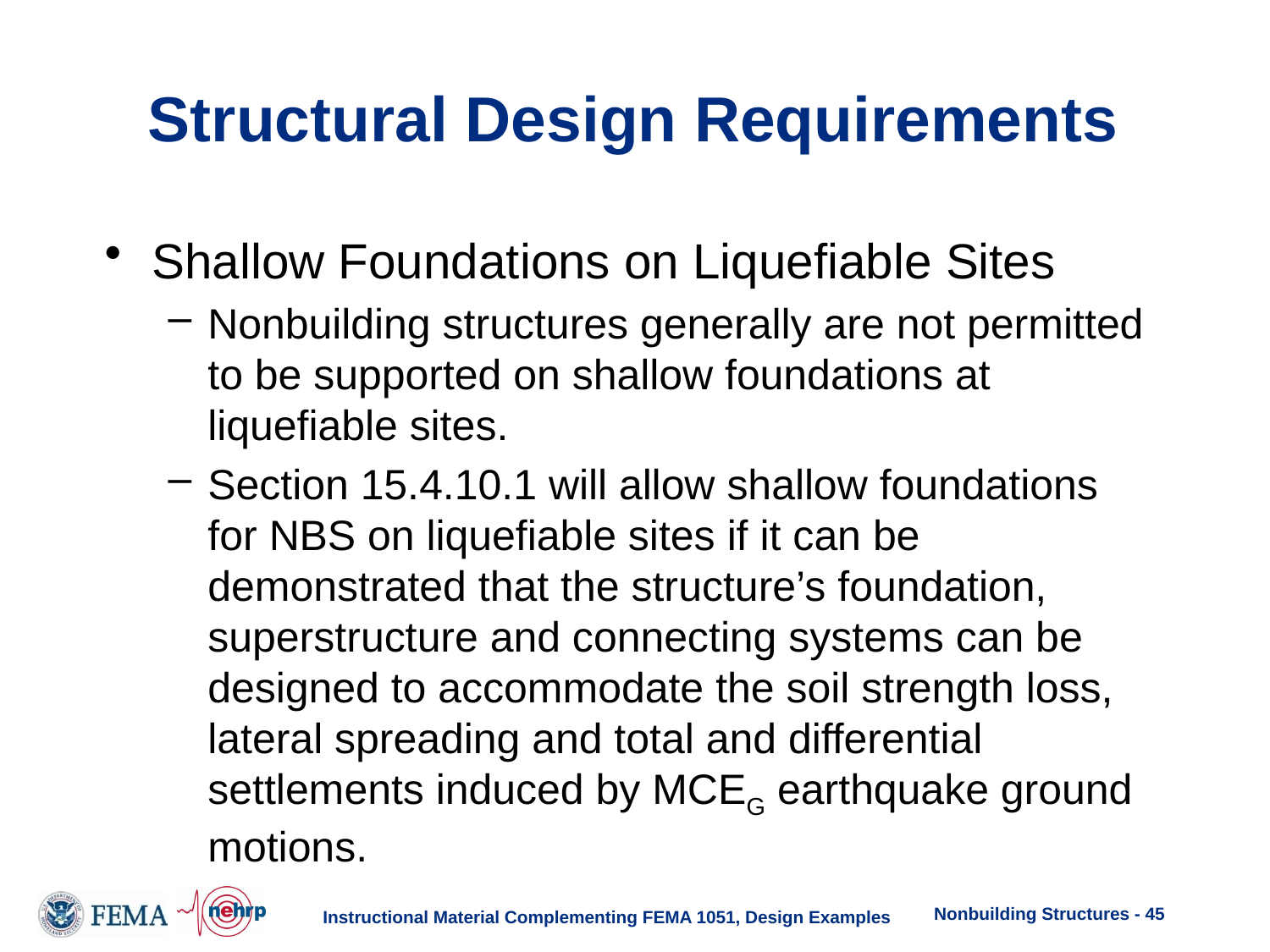

# Structural Design Requirements
Shallow Foundations on Liquefiable Sites
Nonbuilding structures generally are not permitted to be supported on shallow foundations at liquefiable sites.
Section 15.4.10.1 will allow shallow foundations for NBS on liquefiable sites if it can be demonstrated that the structure’s foundation, superstructure and connecting systems can be designed to accommodate the soil strength loss, lateral spreading and total and differential settlements induced by MCEG earthquake ground motions.
Nonbuilding Structures - 45
Instructional Material Complementing FEMA 1051, Design Examples